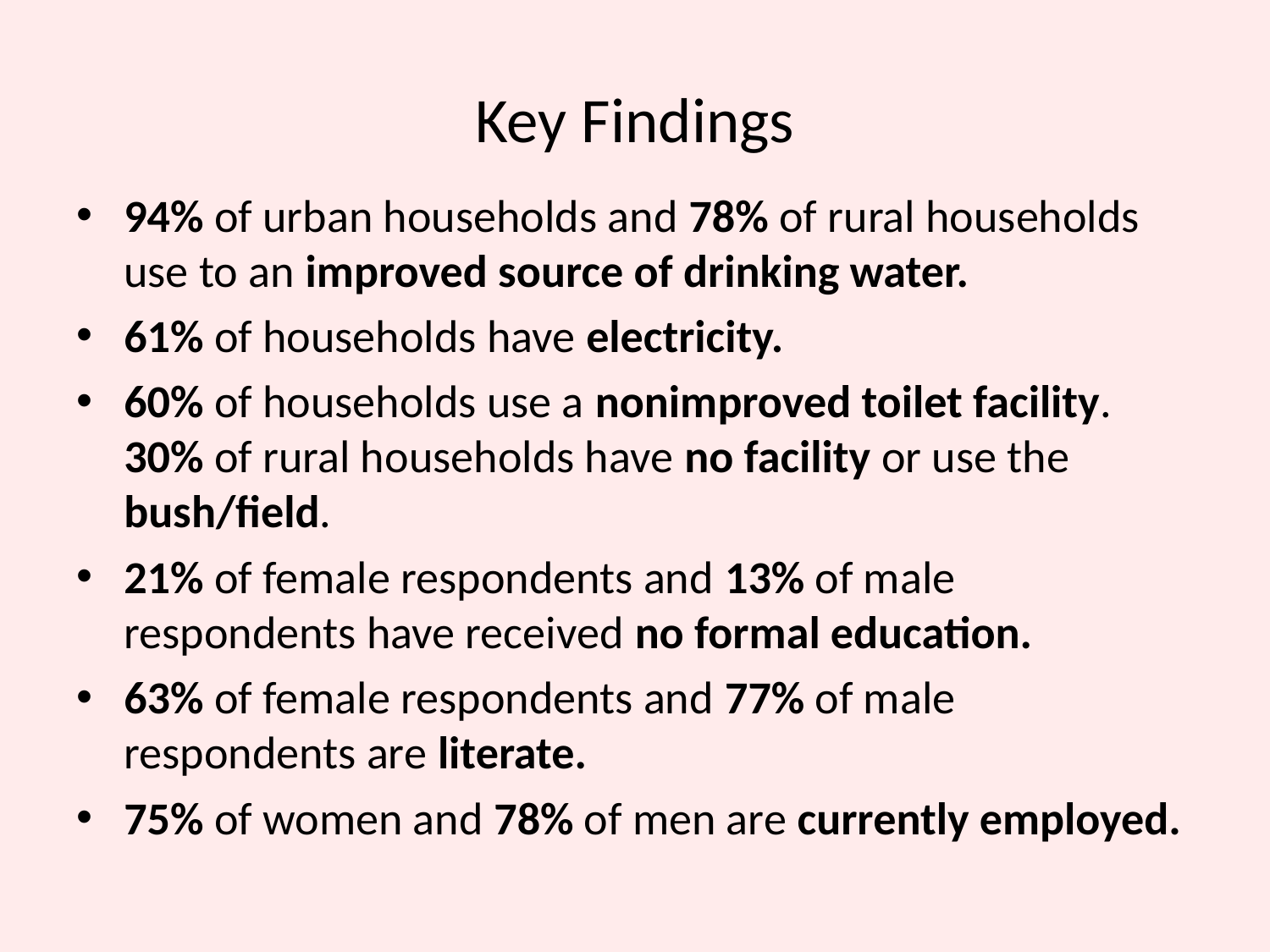

# Key Findings
94% of urban households and 78% of rural households use to an improved source of drinking water.
61% of households have electricity.
60% of households use a nonimproved toilet facility. 30% of rural households have no facility or use the bush/field.
21% of female respondents and 13% of male respondents have received no formal education.
63% of female respondents and 77% of male respondents are literate.
75% of women and 78% of men are currently employed.